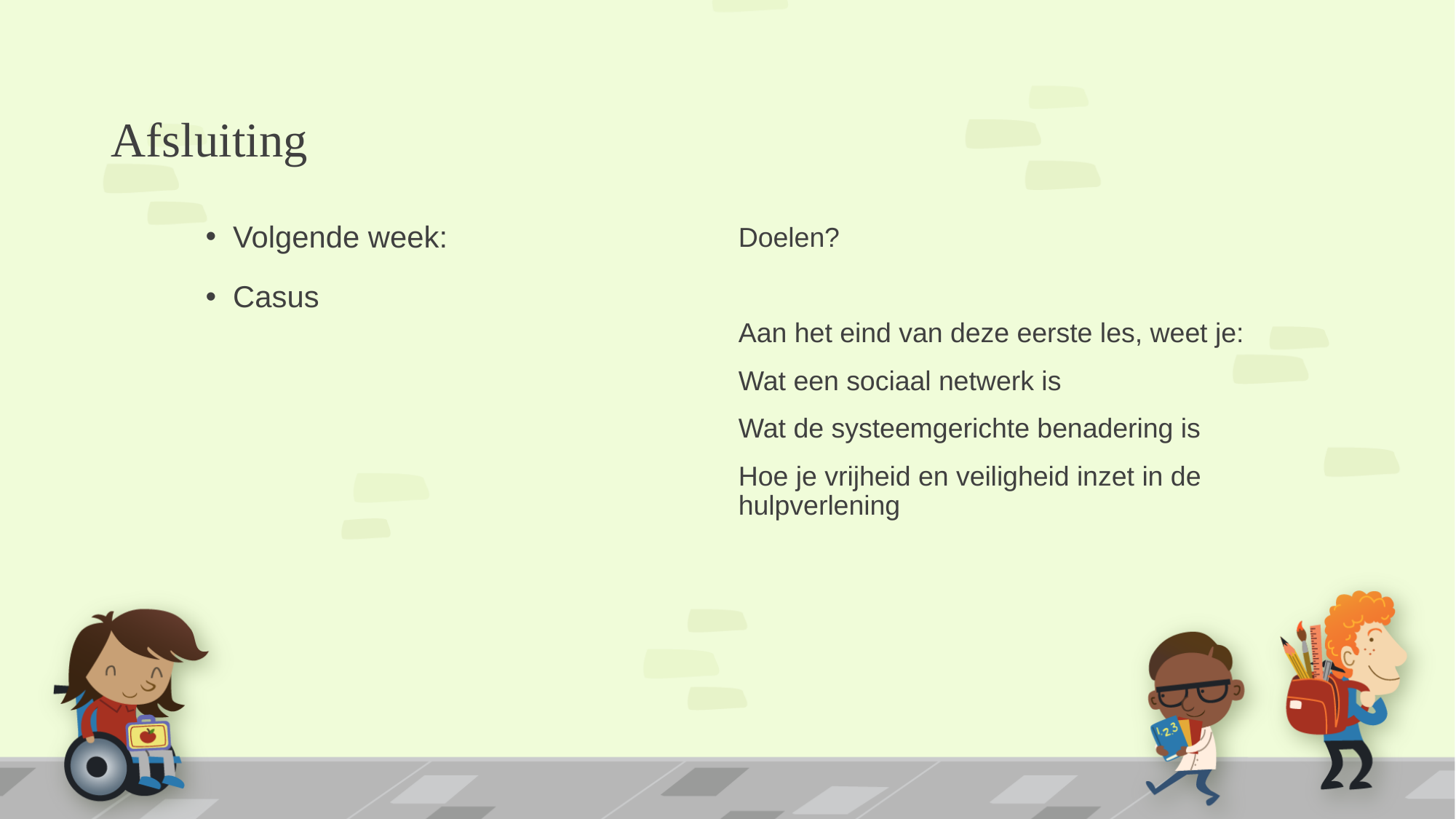

# Afsluiting
Volgende week:
Casus
Doelen?

Aan het eind van deze eerste les, weet je:
Wat een sociaal netwerk is
Wat de systeemgerichte benadering is
Hoe je vrijheid en veiligheid inzet in de hulpverlening